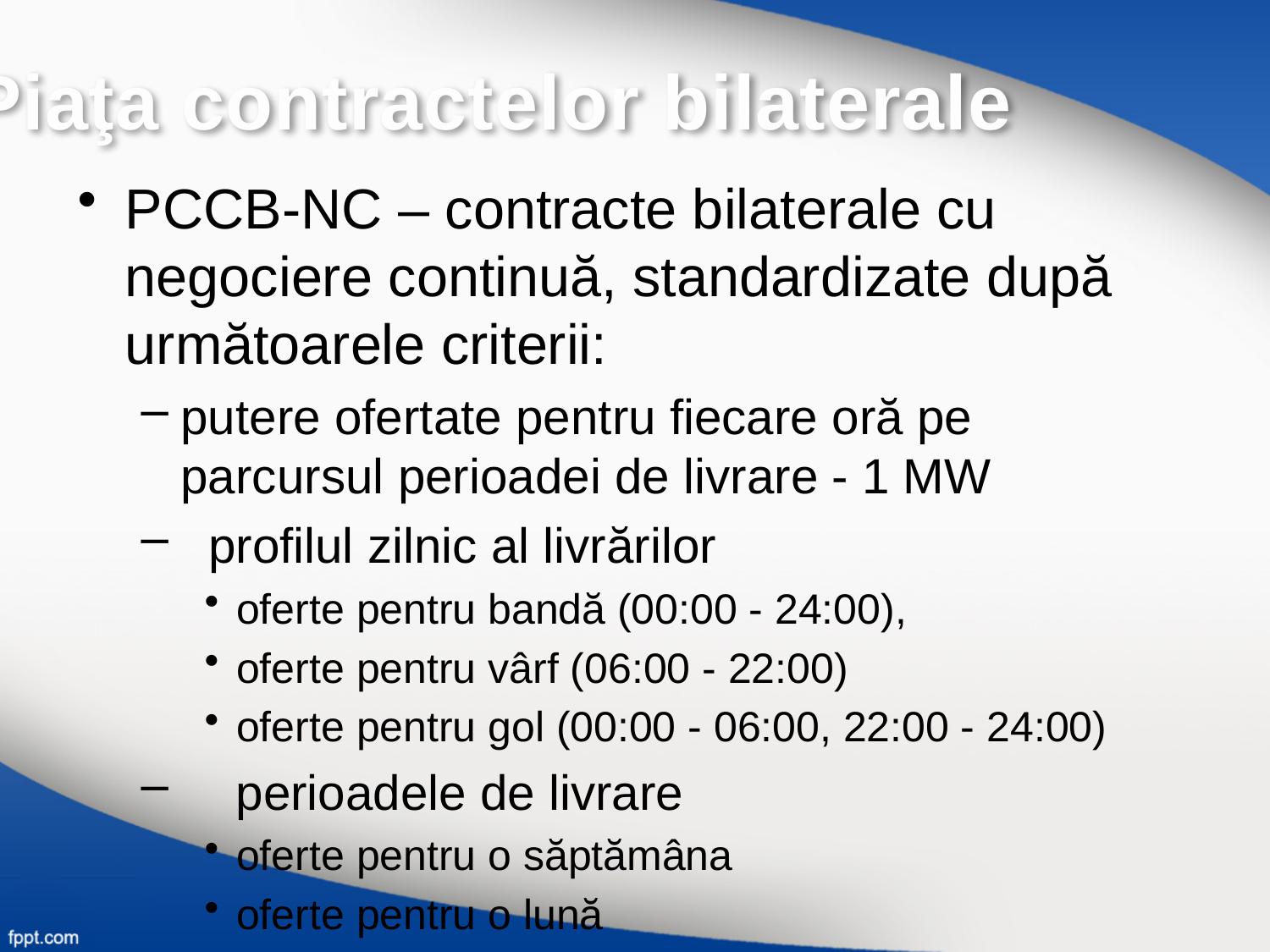

Piaţa contractelor bilaterale
PCCB-NC – contracte bilaterale cu negociere continuă, standardizate după următoarele criterii:
putere ofertate pentru fiecare oră pe parcursul perioadei de livrare - 1 MW
  profilul zilnic al livrărilor
oferte pentru bandă (00:00 - 24:00),
oferte pentru vârf (06:00 - 22:00)
oferte pentru gol (00:00 - 06:00, 22:00 - 24:00)
    perioadele de livrare
oferte pentru o săptămâna
oferte pentru o lună
oferte pentru un trimestru
oferte pentru un an